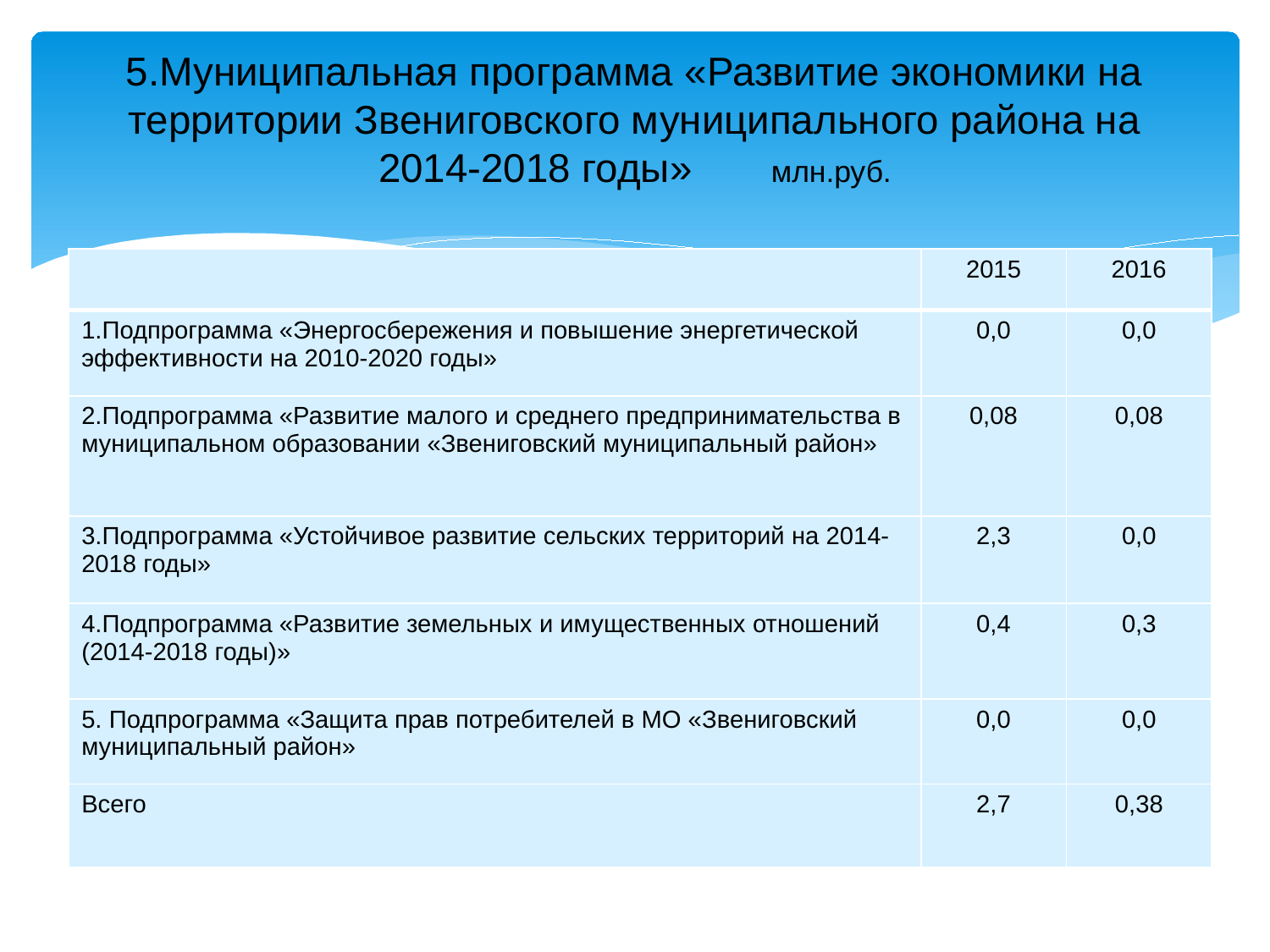

# 5.Муниципальная программа «Развитие экономики на территории Звениговского муниципального района на 2014-2018 годы»       млн.руб.
|  | 2015 | 2016 |
| --- | --- | --- |
| 1.Подпрограмма «Энергосбережения и повышение энергетической эффективности на 2010-2020 годы» | 0,0 | 0,0 |
| 2.Подпрограмма «Развитие малого и среднего предпринимательства в муниципальном образовании «Звениговский муниципальный район» | 0,08 | 0,08 |
| 3.Подпрограмма «Устойчивое развитие сельских территорий на 2014-2018 годы» | 2,3 | 0,0 |
| 4.Подпрограмма «Развитие земельных и имущественных отношений (2014-2018 годы)» | 0,4 | 0,3 |
| 5. Подпрограмма «Защита прав потребителей в МО «Звениговский муниципальный район» | 0,0 | 0,0 |
| Всего | 2,7 | 0,38 |
29